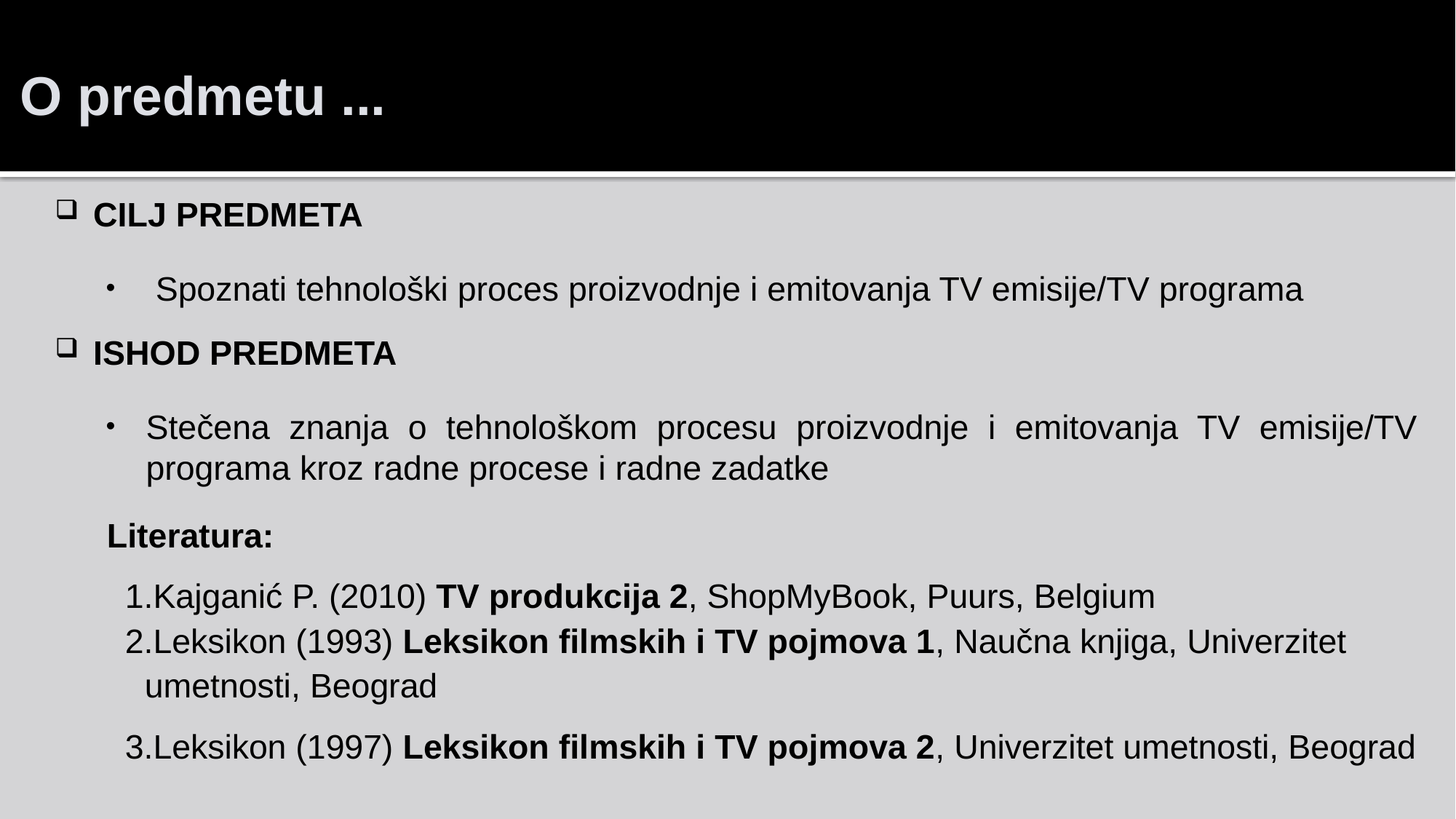

# O predmetu ...
CILJ PREDMETA

 Spoznati tehnološki proces proizvodnje i emitovanja TV emisije/TV programa

ISHOD PREDMETA

Stečena znanja o tehnološkom procesu proizvodnje i emitovanja TV emisije/TV programa kroz radne procese i radne zadatke

           Literatura:
1.Kajganić P. (2010) TV produkcija 2, ShopMyBook, Puurs, Belgium
2.Leksikon (1993) Leksikon filmskih i TV pojmova 1, Naučna knjiga, Univerzitet umetnosti, Beograd
3.Leksikon (1997) Leksikon filmskih i TV pojmova 2, Univerzitet umetnosti, Beograd